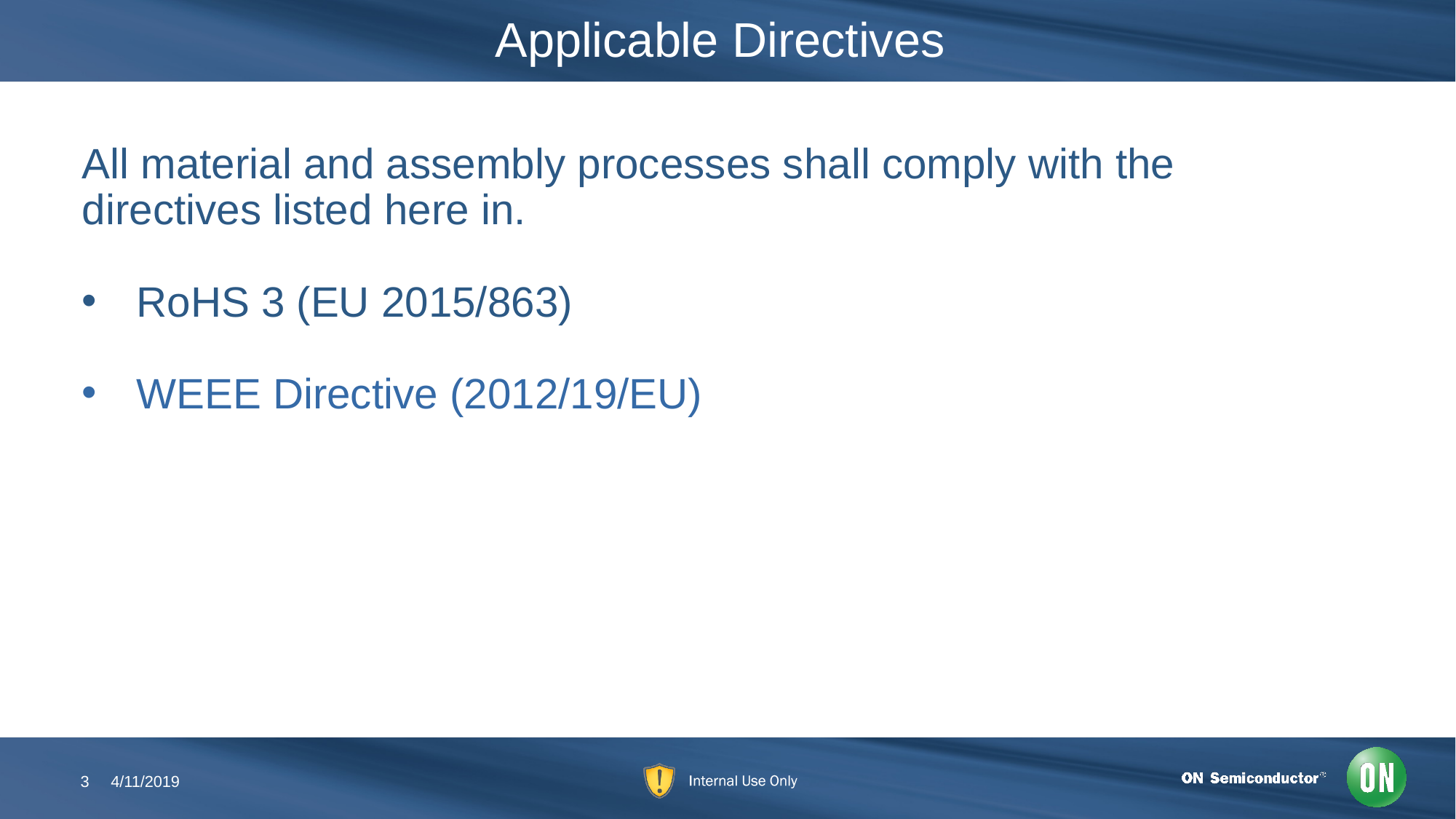

# Applicable Directives
All material and assembly processes shall comply with the directives listed here in.
RoHS 3 (EU 2015/863)
WEEE Directive (2012/19/EU)

3
4/11/2019